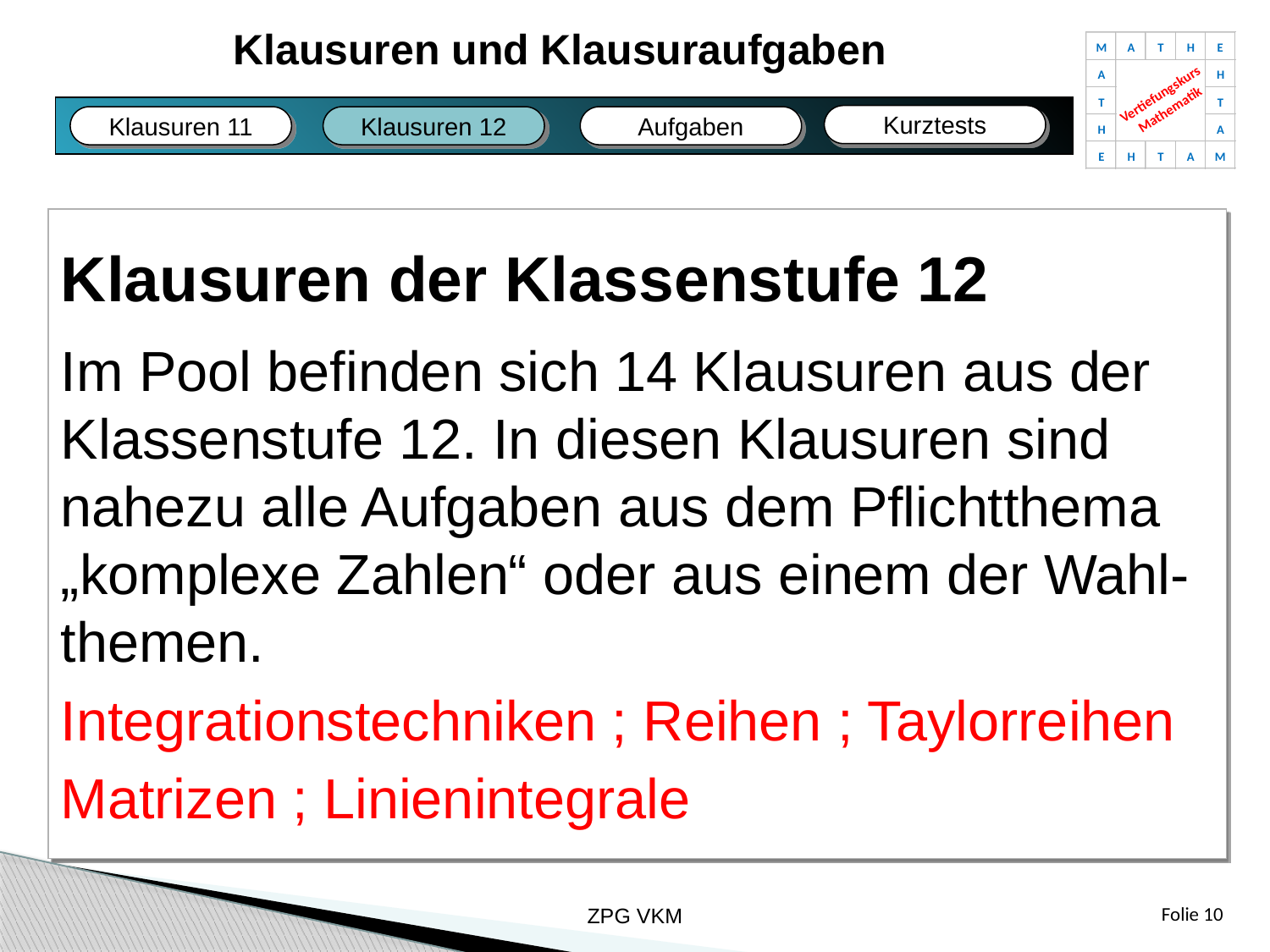

Klausuren und Klausuraufgaben

M
A
T
H
E

A
H
Vertiefungskurs
Mathematik

T
T

H
A

E
H
T
A
M

Kurztests
Klausuren 12
Klausuren 11
Aufgaben
Fazit
Bildungsplan
Fachliches
Unterricht
Klausuren der Klassenstufe 12
Im Pool befinden sich 14 Klausuren aus der
Klassenstufe 12. In diesen Klausuren sind
nahezu alle Aufgaben aus dem Pflichtthema
„komplexe Zahlen“ oder aus einem der Wahl-
themen.
Integrationstechniken ; Reihen ; Taylorreihen
Matrizen ; Linienintegrale

ZPG VKM
Folie 10